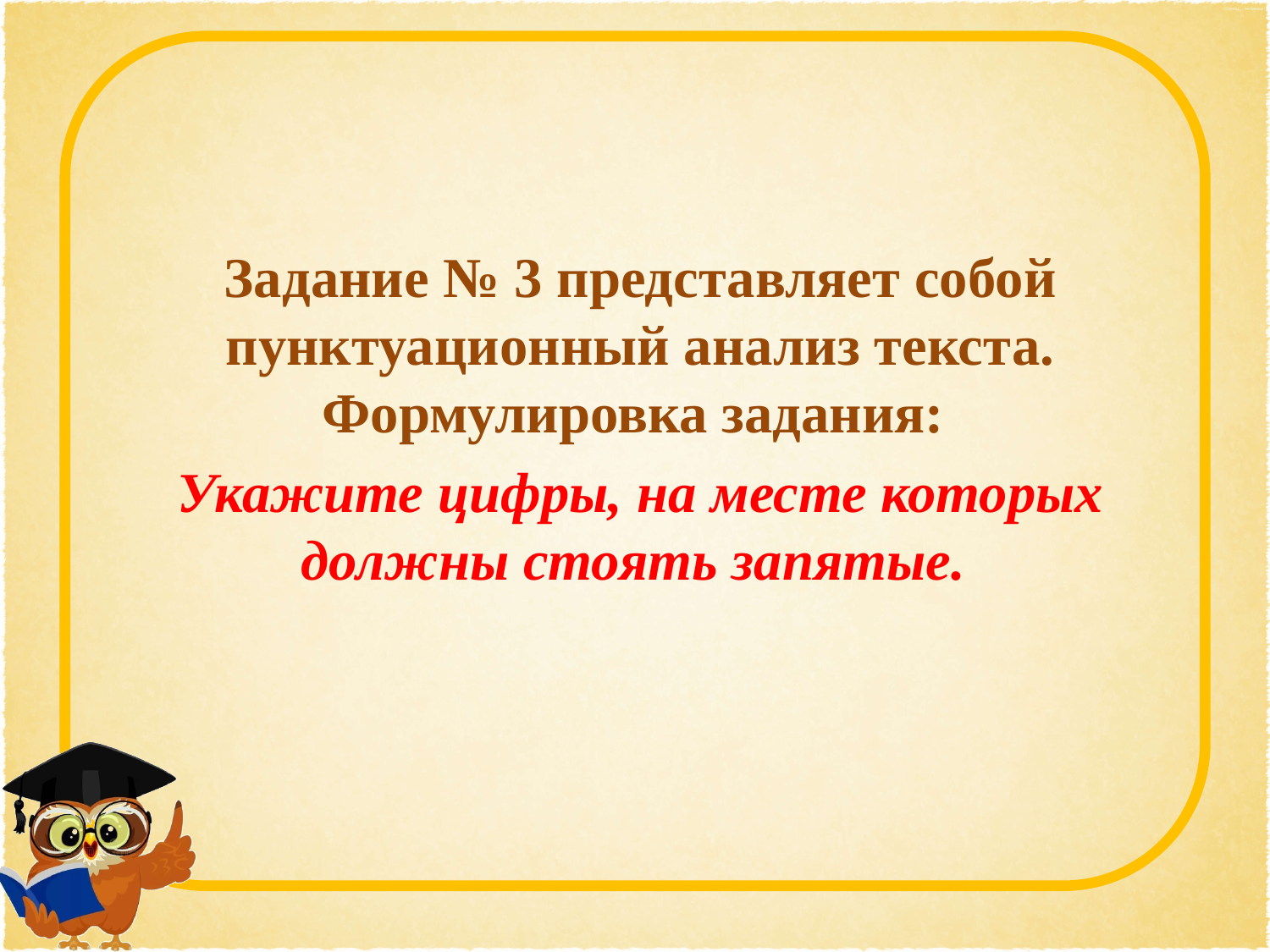

Задание № 3 представляет собой пунктуационный анализ текста. Формулировка задания:
Укажите цифры, на месте которых должны стоять запятые.